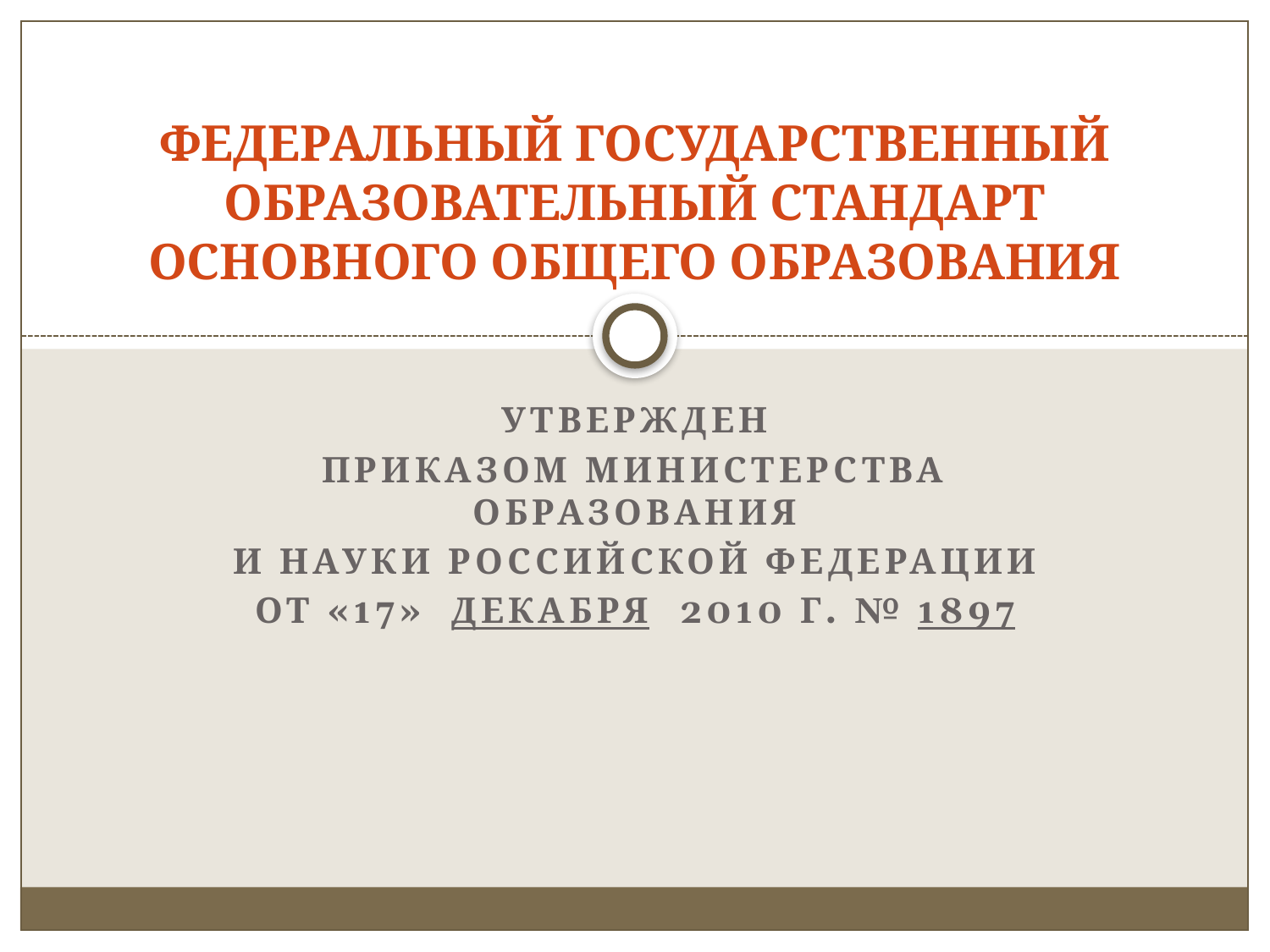

# ФЕДЕРАЛЬНЫЙ ГОСУДАРСТВЕННЫЙ ОБРАЗОВАТЕЛЬНЫЙ СТАНДАРТ ОСНОВНОГО ОБЩЕГО ОБРАЗОВАНИЯ
Утвержден
приказом Министерства образования
и науки Российской Федерации
от «17»  декабря  2010 г. № 1897